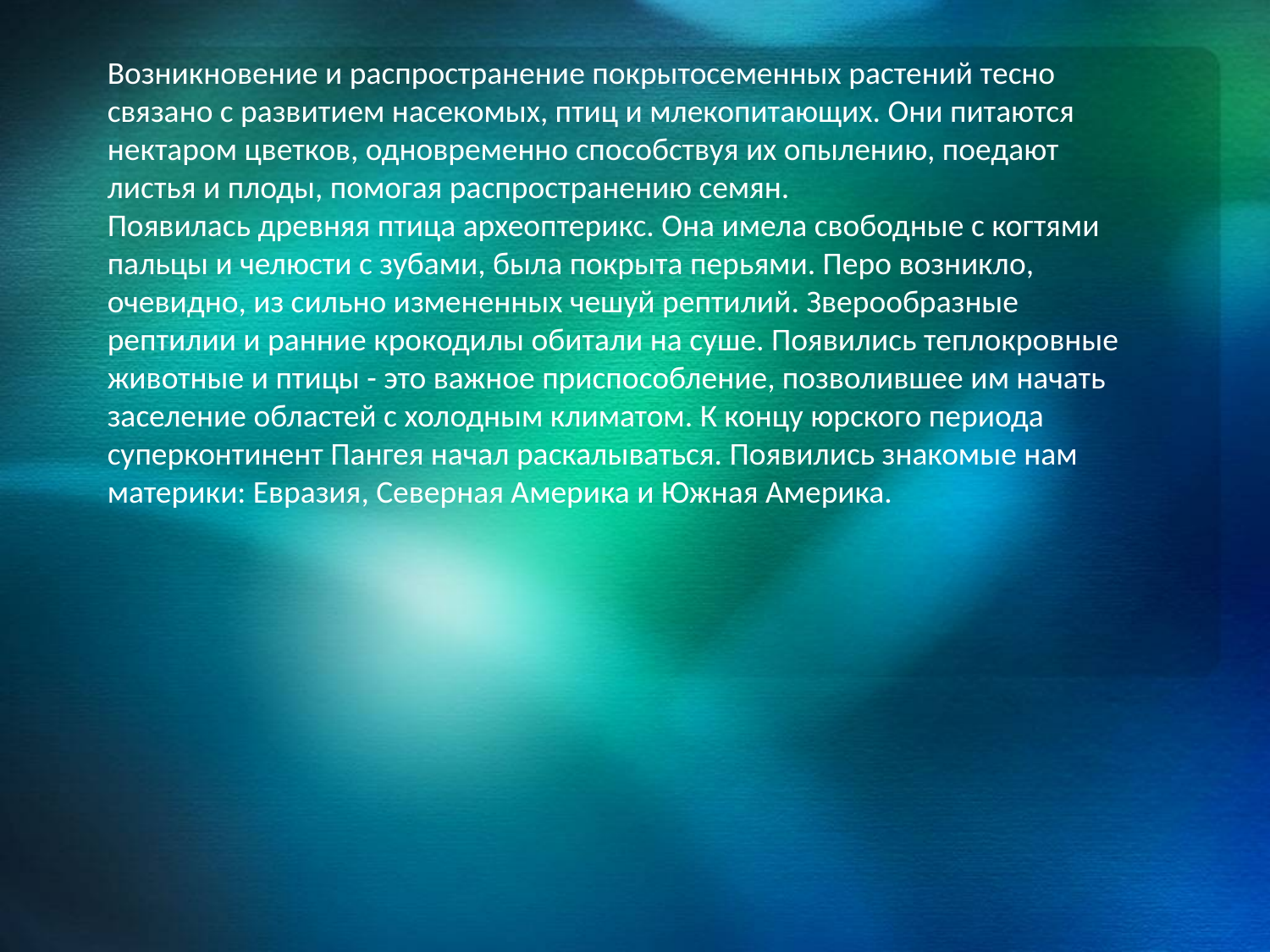

Возникновение и распространение покрытосеменных растений тесно связано с развитием насекомых, птиц и млекопитающих. Они питаются нектаром цветков, одновременно способствуя их опылению, поедают листья и плоды, помогая распространению семян.
Появилась древняя птица археоптерикс. Она имела свободные с когтями пальцы и челюсти с зубами, была покрыта перьями. Перо возникло, очевидно, из сильно измененных чешуй рептилий. Зверообразные рептилии и ранние крокодилы обитали на суше. Появились теплокровные животные и птицы - это важное приспособление, позволившее им начать заселение областей с холодным климатом. К концу юрского периода суперконтинент Пангея начал раскалываться. Появились знакомые нам материки: Евразия, Северная Америка и Южная Америка.